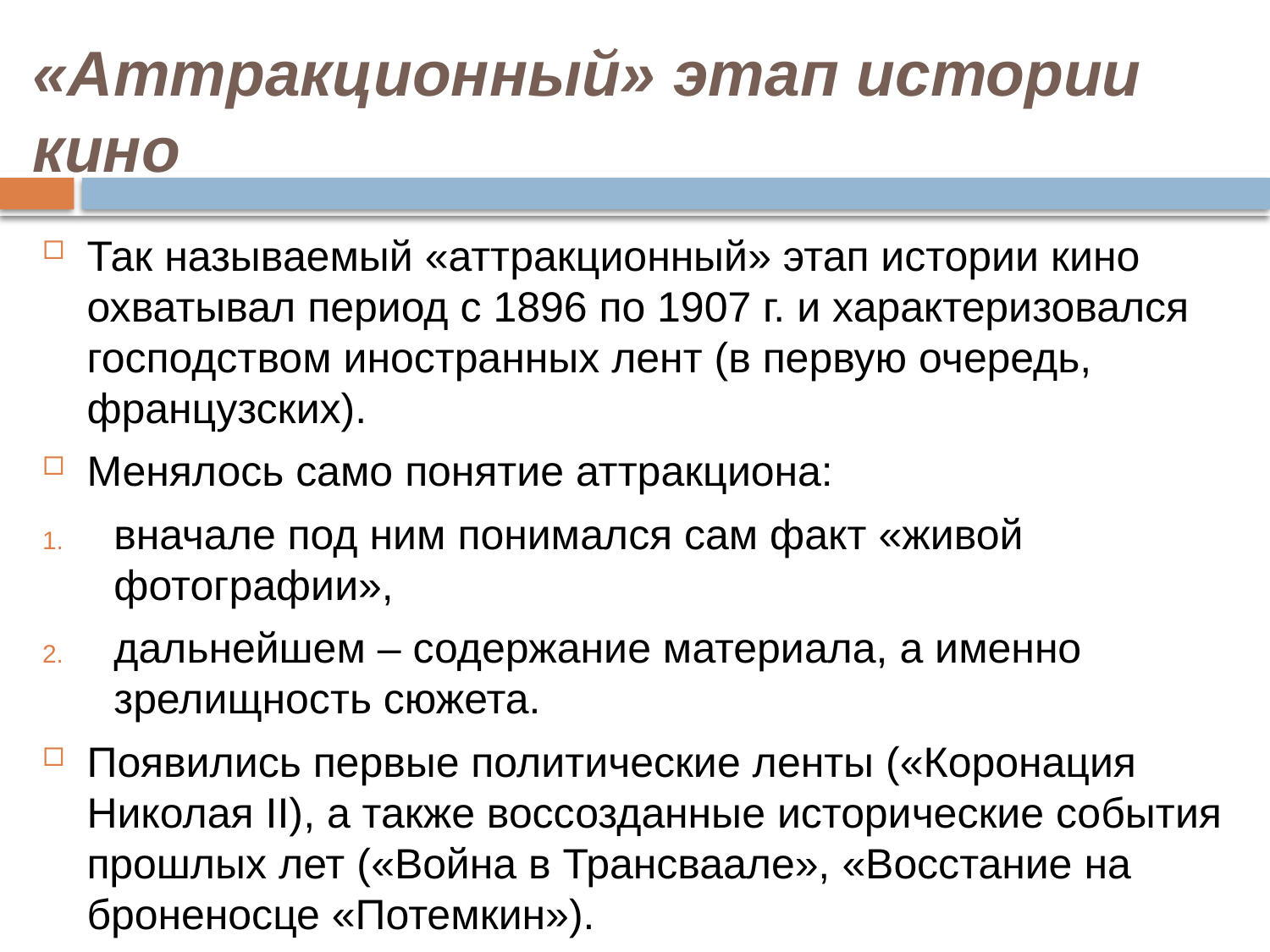

# «Аттракционный» этап истории кино
Так называемый «аттракционный» этап истории кино охватывал период с 1896 по 1907 г. и характеризовался господством иностранных лент (в первую очередь, французских).
Менялось само понятие аттракциона:
вначале под ним понимался сам факт «живой фотографии»,
дальнейшем – содержание материала, а именно зрелищность сюжета.
Появились первые политические ленты («Коронация Николая II), а также воссозданные исторические события прошлых лет («Война в Трансваале», «Восстание на броненосце «Потемкин»).